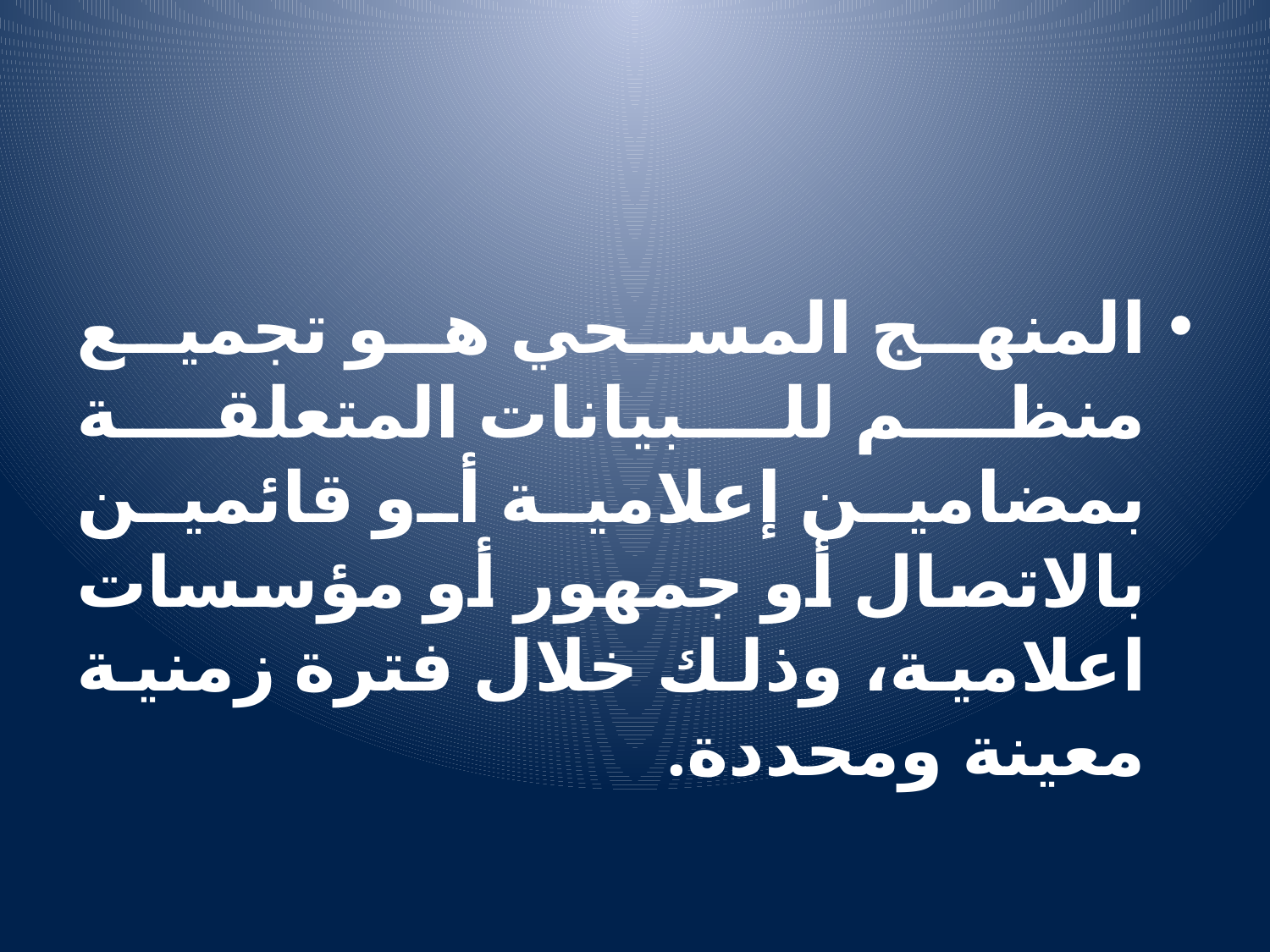

#
المنهج المسحي هو تجميع منظم للبيانات المتعلقة بمضامين إعلامية أو قائمين بالاتصال أو جمهور أو مؤسسات اعلامية، وذلك خلال فترة زمنية معينة ومحددة.